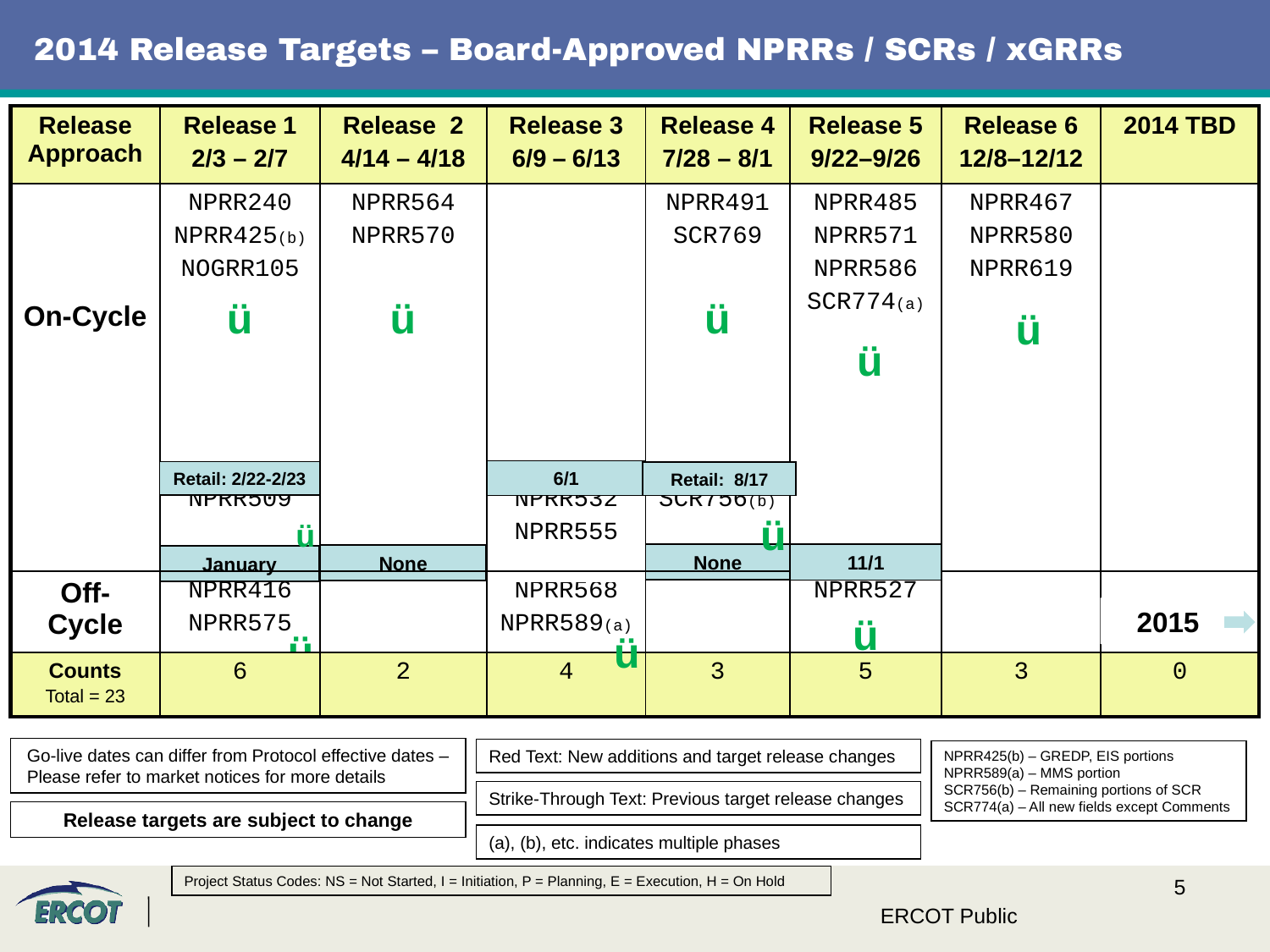

# 2014 Release Targets – Board-Approved NPRRs / SCRs / xGRRs
| Release Approach | Release 1 2/3 – 2/7 | Release 2 4/14 – 4/18 | Release 3 6/9 – 6/13 | Release 4 7/28 – 8/1 | Release 5 9/22–9/26 | Release 6 12/8–12/12 | 2014 TBD |
| --- | --- | --- | --- | --- | --- | --- | --- |
| On-Cycle | NPRR240 NPRR425(b) NOGRR105 NPRR509 | NPRR564 NPRR570 | NPRR532 NPRR555 | NPRR491 SCR769 SCR756(b) | NPRR485 NPRR571 NPRR586 SCR774(a) | NPRR467 NPRR580 NPRR619 |  |
| Off-Cycle | NPRR416 NPRR575 |  | NPRR568 NPRR589(a) |  | NPRR527 |  |  |
| Counts Total = 23 | 6 | 2 | 4 | 3 | 5 | 3 | 0 |

ü
ü
ü
ü
ü
6/1
Retail: 2/22-2/23
Retail:  8/17
ü
ü
None
11/1
None
January
2015
ü

ü
ü
Go-live dates can differ from Protocol effective dates – Please refer to market notices for more details
Red Text: New additions and target release changes
NPRR425(b) – GREDP, EIS portions
NPRR589(a) – MMS portion
SCR756(b) – Remaining portions of SCR
SCR774(a) – All new fields except Comments
Strike-Through Text: Previous target release changes
Release targets are subject to change
(a), (b), etc. indicates multiple phases
Project Status Codes: NS = Not Started, I = Initiation, P = Planning, E = Execution, H = On Hold
ERCOT Public